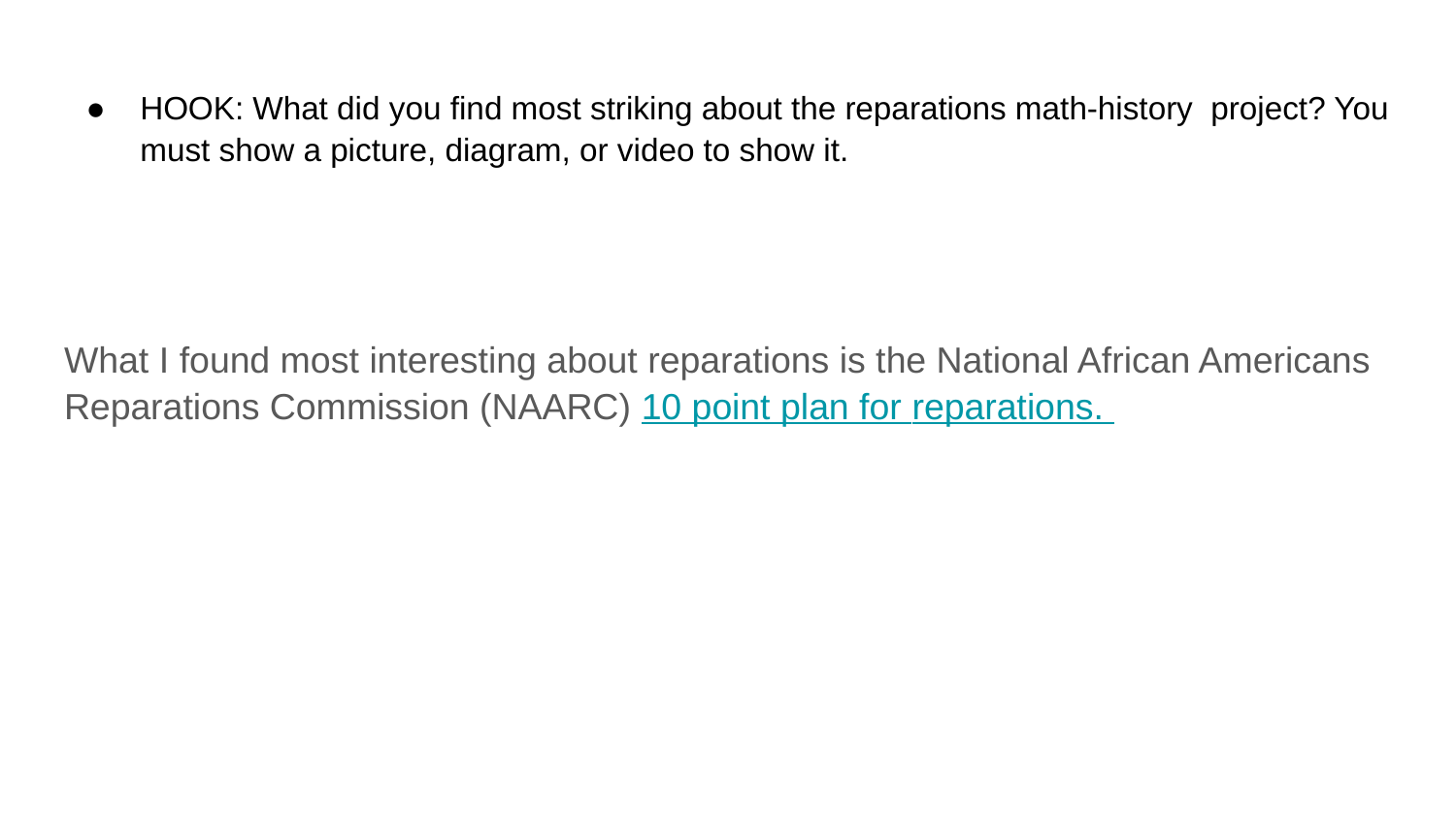

# HOOK: What did you find most striking about the reparations math-history  project? You must show a picture, diagram, or video to show it.

What I found most interesting about reparations is the National African Americans Reparations Commission (NAARC) 10 point plan for reparations.